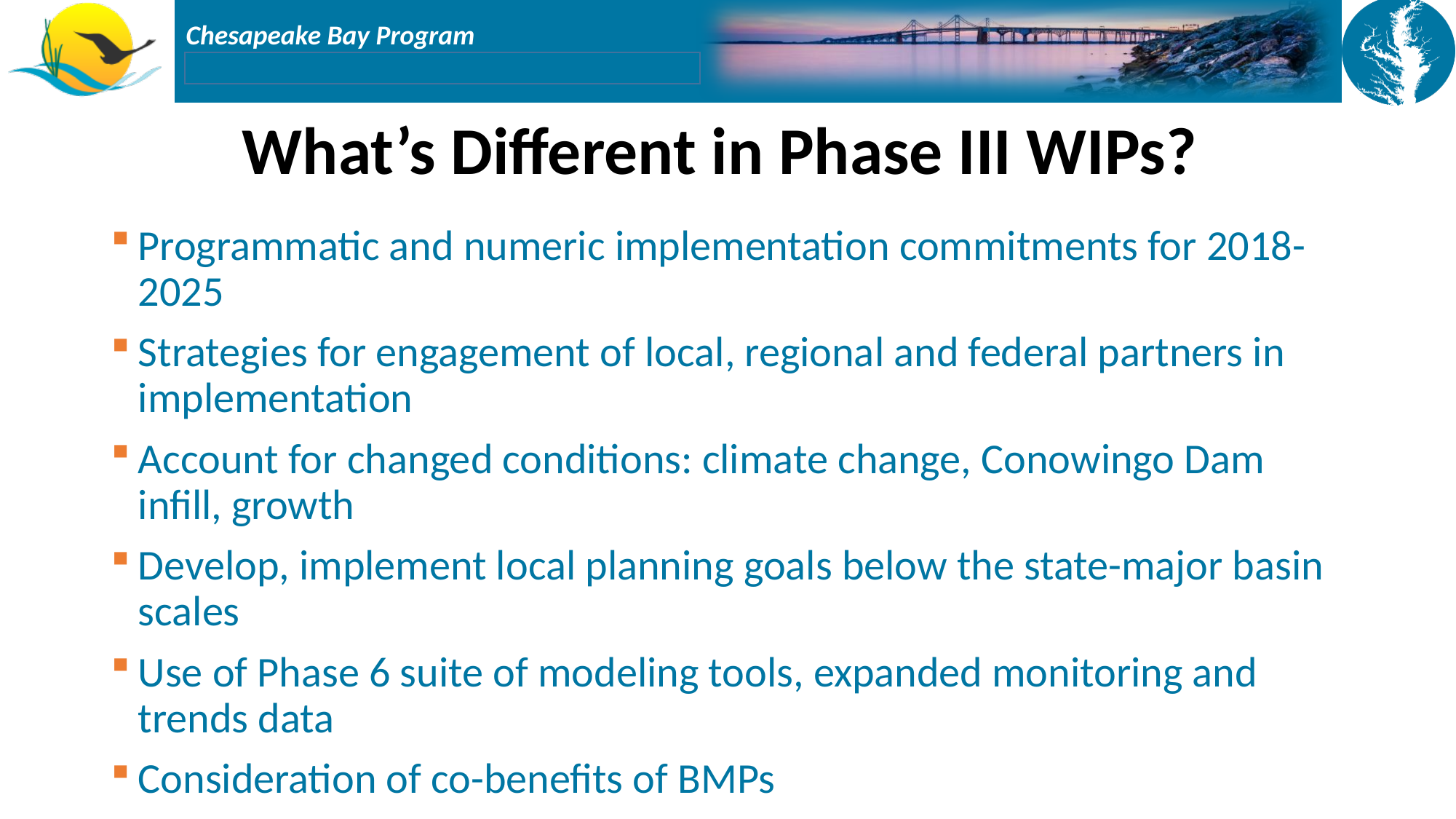

# What’s Different in Phase III WIPs?
Programmatic and numeric implementation commitments for 2018-2025
Strategies for engagement of local, regional and federal partners in implementation
Account for changed conditions: climate change, Conowingo Dam infill, growth
Develop, implement local planning goals below the state-major basin scales
Use of Phase 6 suite of modeling tools, expanded monitoring and trends data
Consideration of co-benefits of BMPs